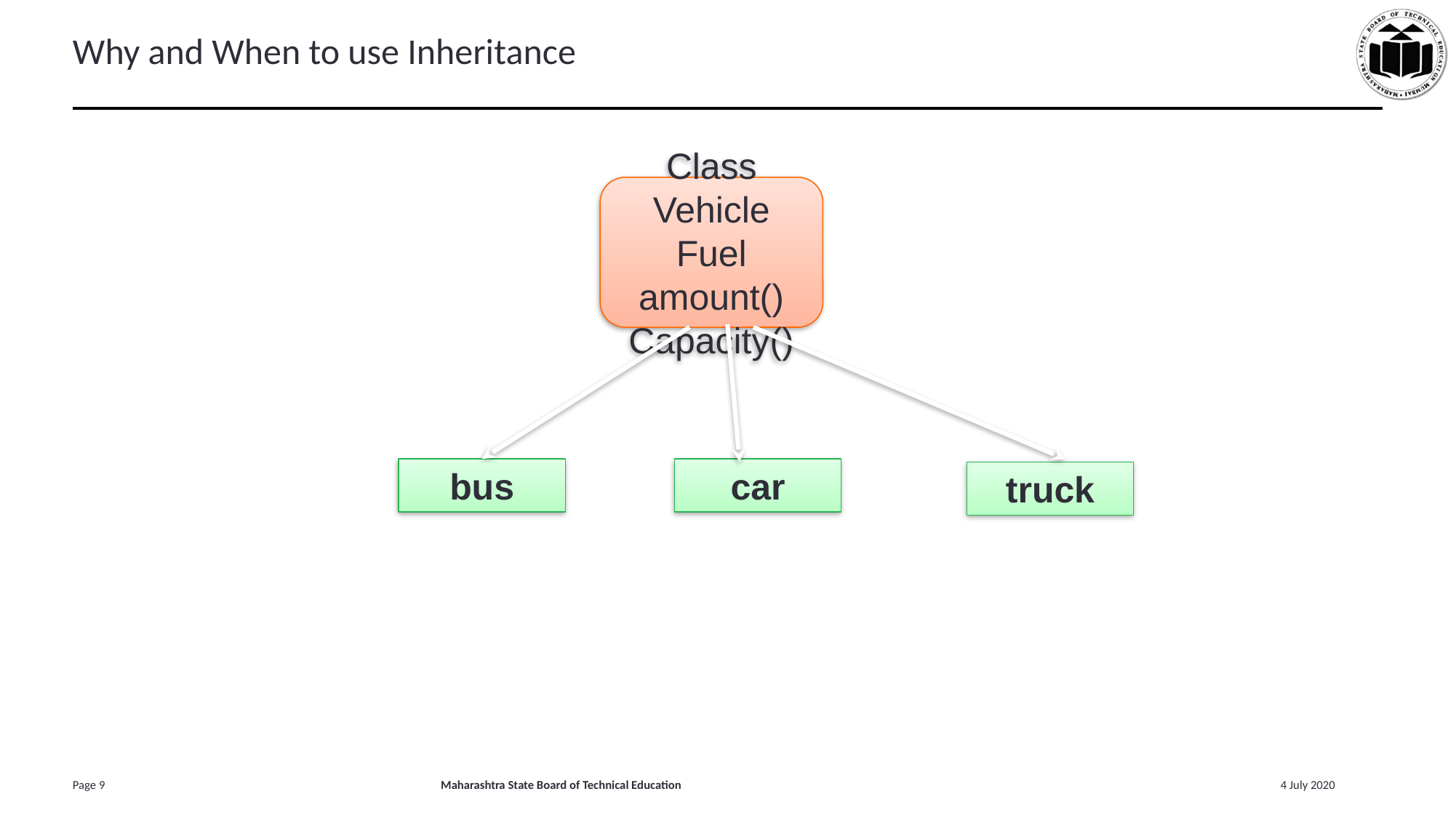

# Why and When to use Inheritance

Class Vehicle
Fuel amount()
Capacity()

bus
car
truck
9